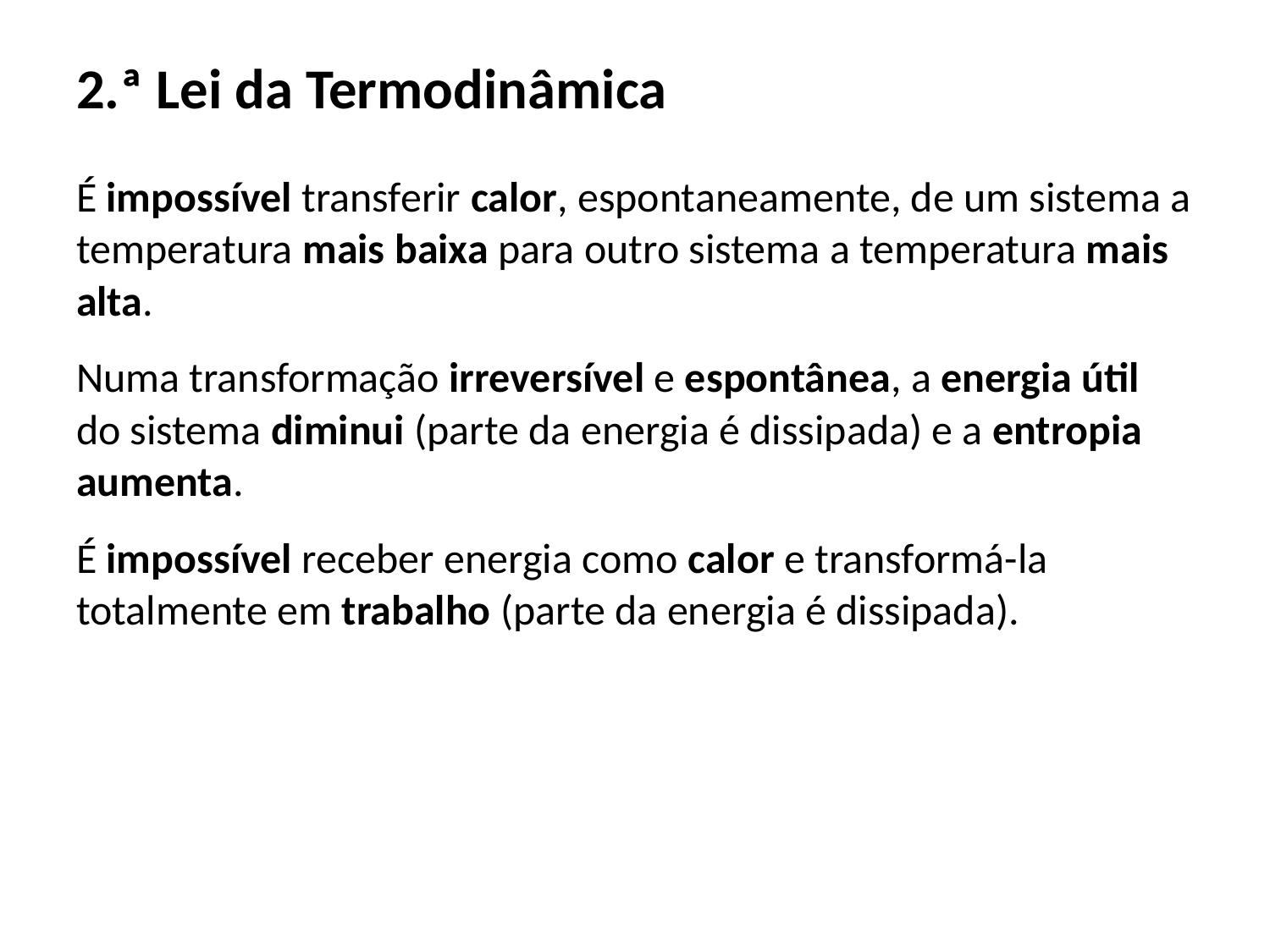

# 2.ª Lei da Termodinâmica
É impossível transferir calor, espontaneamente, de um sistema a temperatura mais baixa para outro sistema a temperatura mais alta.
Numa transformação irreversível e espontânea, a energia útil
do sistema diminui (parte da energia é dissipada) e a entropia aumenta.
É impossível receber energia como calor e transformá-la totalmente em trabalho (parte da energia é dissipada).